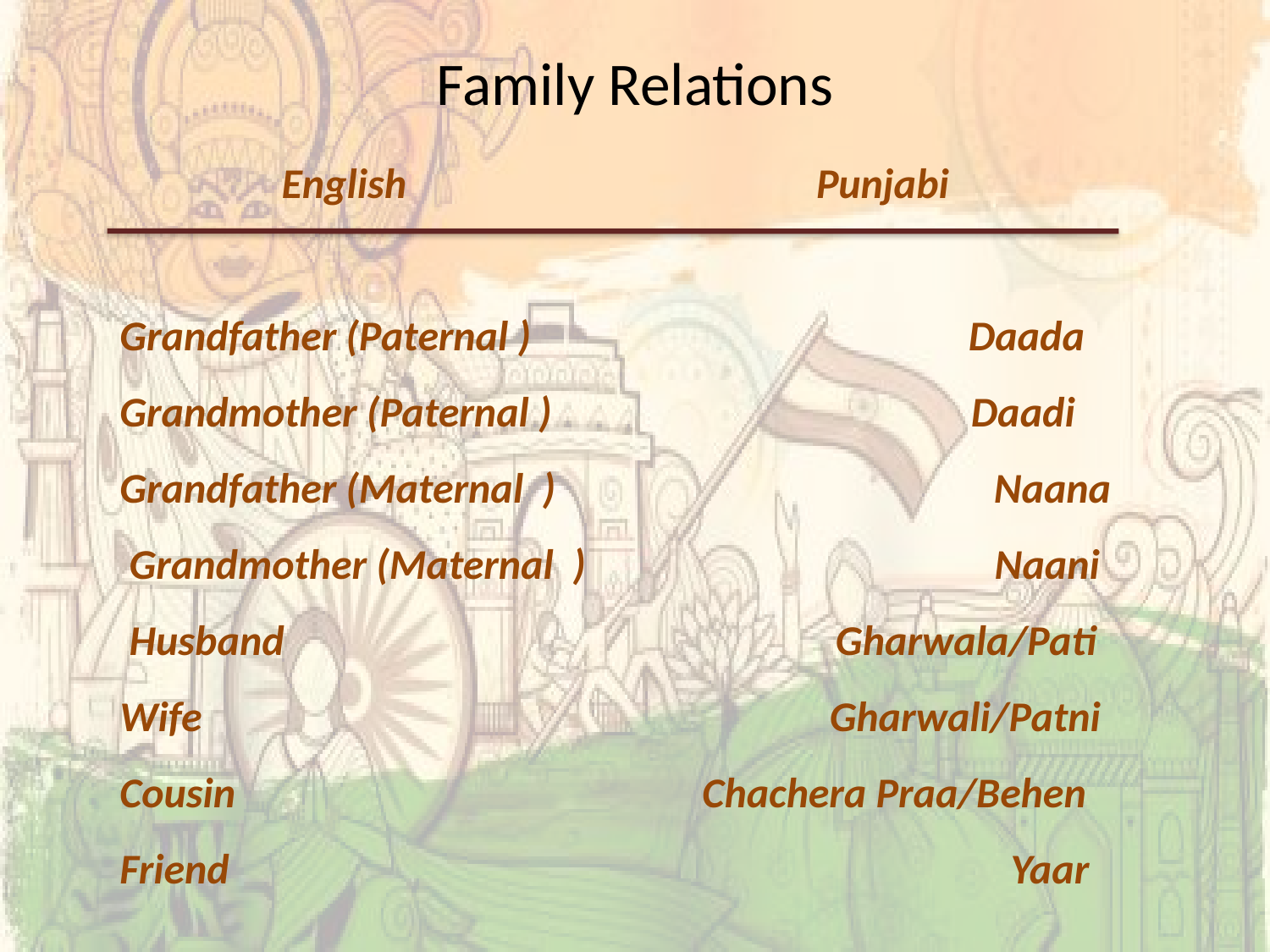

# Family Relations
                 English                                           Punjabi
Grandfather (Paternal )                                              Daada
Grandmother (Paternal )                                            Daadi Grandfather (Maternal  )                                              Naana
 Grandmother (Maternal  )                                           Naani
 Husband                                                          Gharwala/Pati
Wife                                                                  Gharwali/Patni
Cousin                                                 Chachera Praa/Behen
Friend                                                                                  Yaar